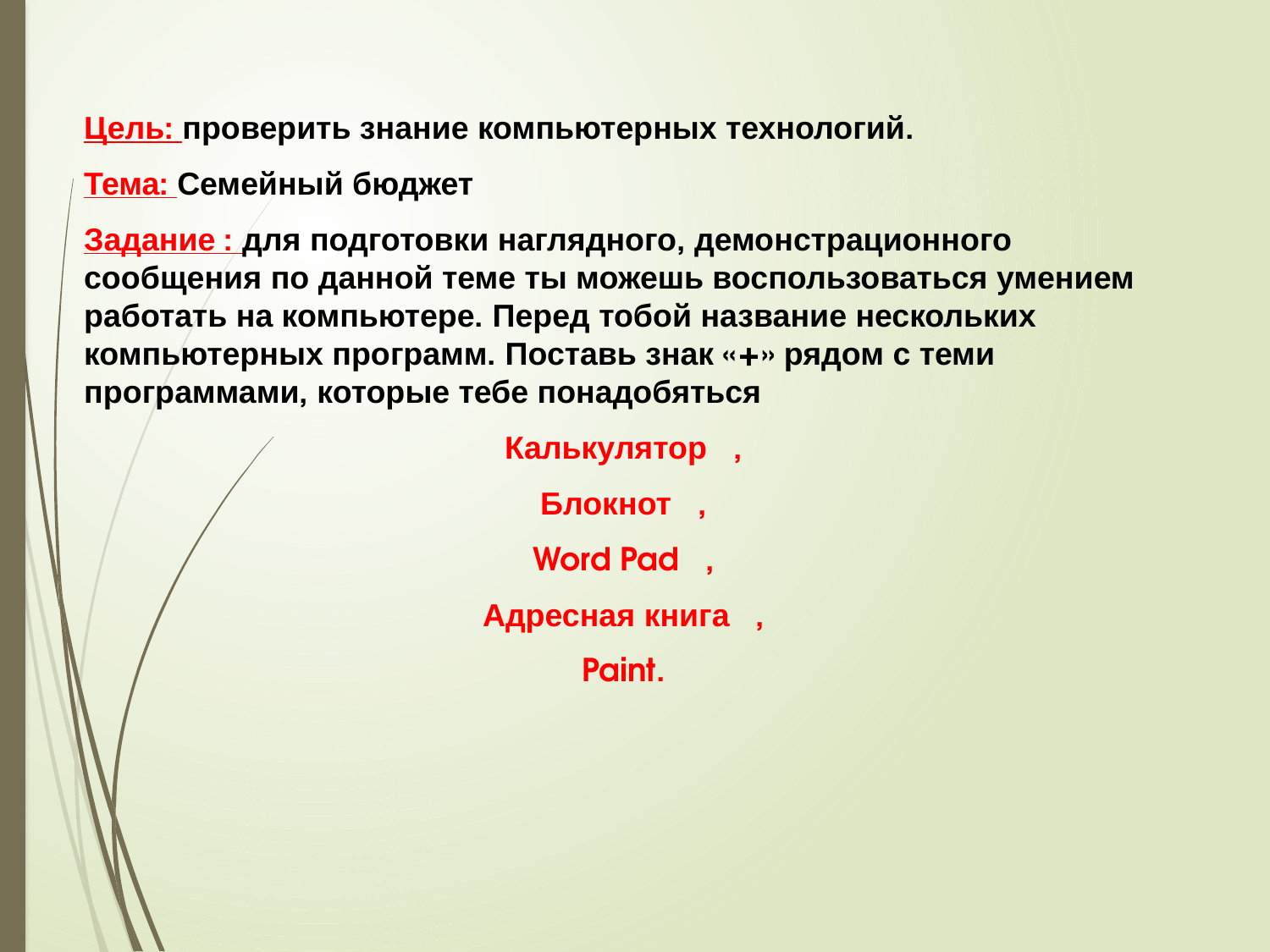

#
Цель: проверить знание компьютерных технологий.
Тема: Семейный бюджет
Задание : для подготовки наглядного, демонстрационного сообщения по данной теме ты можешь воспользоваться умением работать на компьютере. Перед тобой название нескольких компьютерных программ. Поставь знак «+» рядом с теми программами, которые тебе понадобяться
Калькулятор   ,
Блокнот   ,
Word Pad   ,
Адресная книга   ,
Paint.